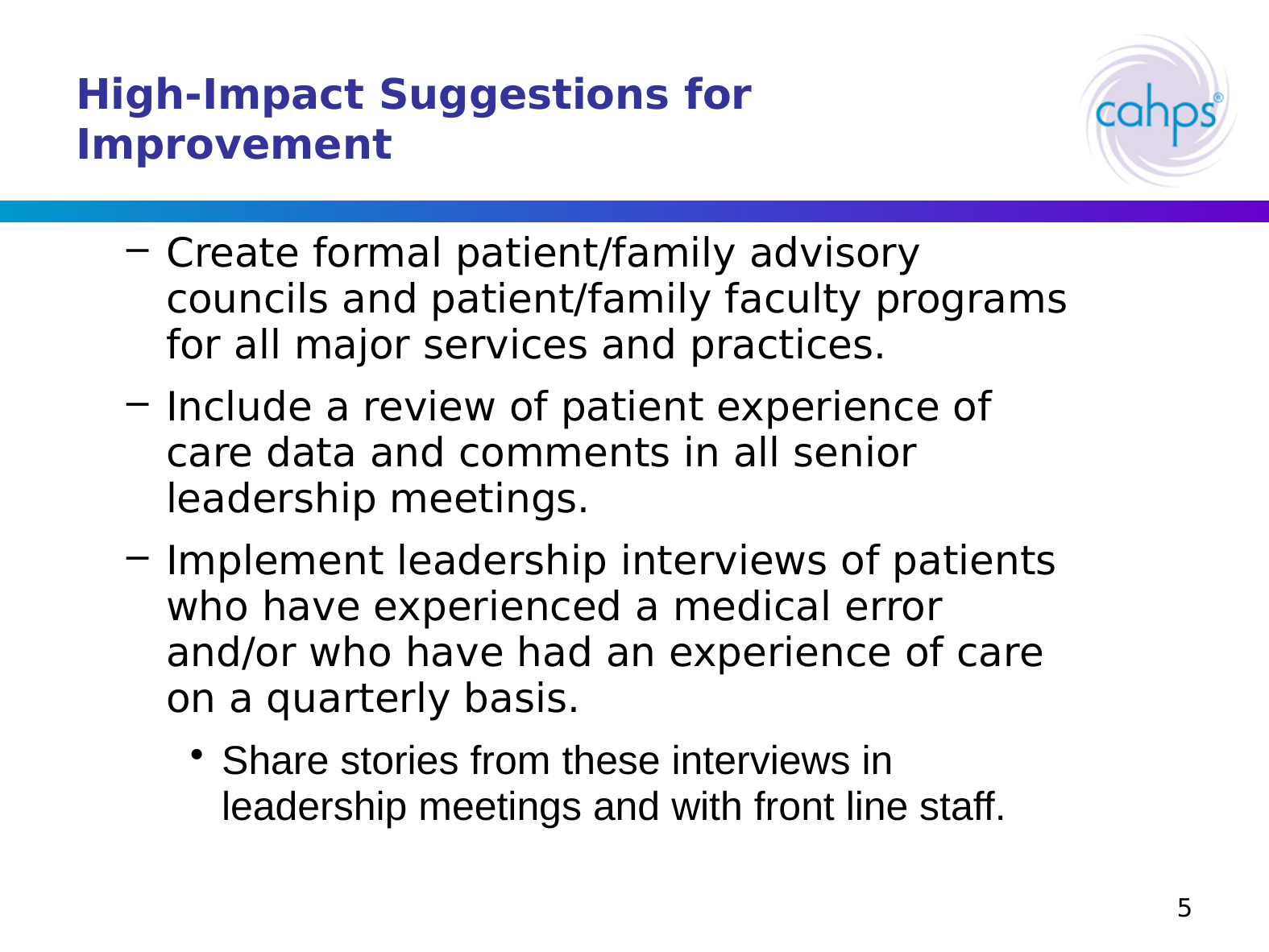

# High-Impact Suggestions for Improvement
Create formal patient/family advisory councils and patient/family faculty programs for all major services and practices.
Include a review of patient experience of care data and comments in all senior leadership meetings.
Implement leadership interviews of patients who have experienced a medical error and/or who have had an experience of care on a quarterly basis.
Share stories from these interviews in leadership meetings and with front line staff.
5